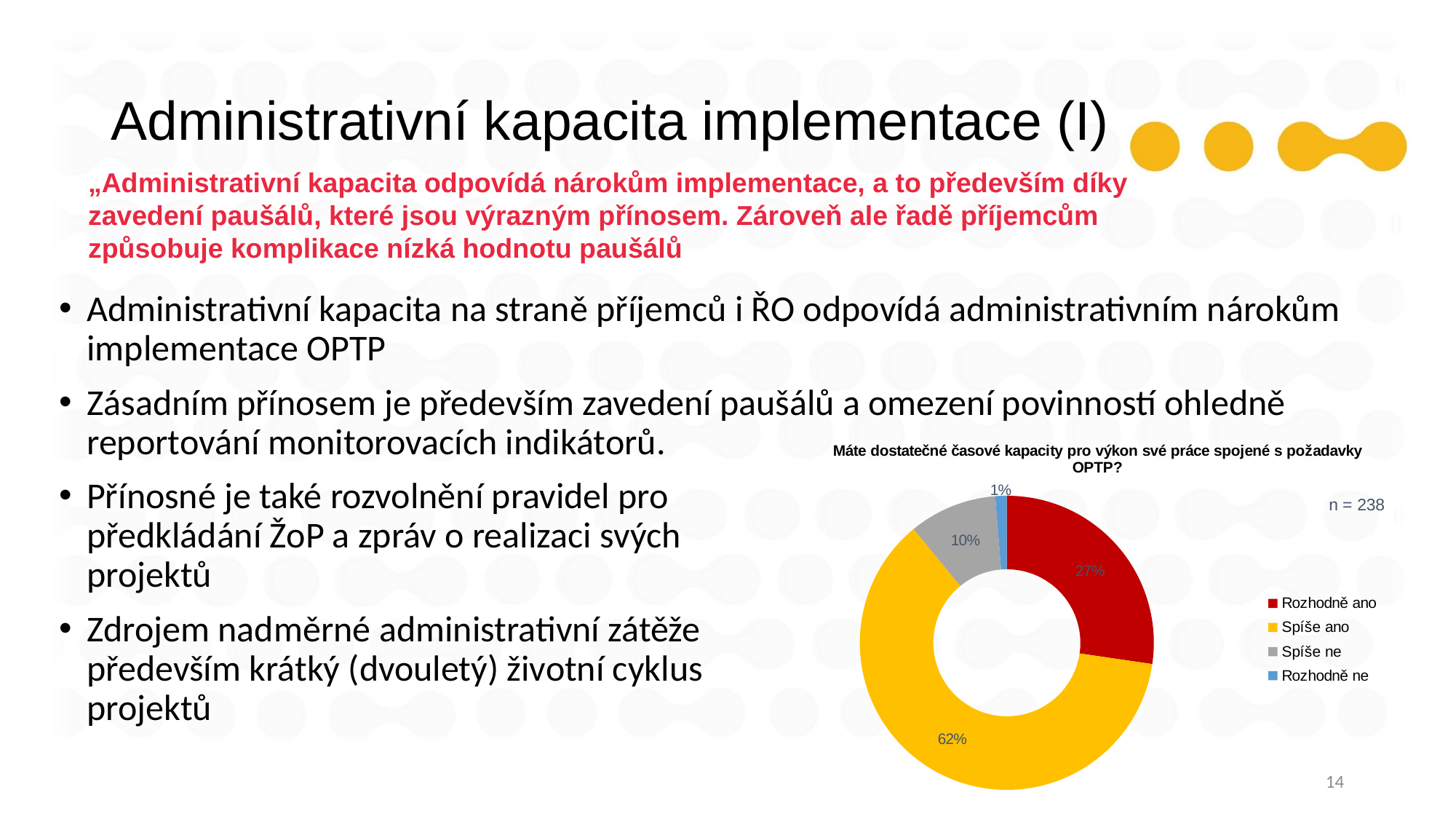

# Administrativní kapacita implementace (I)
„Administrativní kapacita odpovídá nárokům implementace, a to především díky zavedení paušálů, které jsou výrazným přínosem. Zároveň ale řadě příjemcům způsobuje komplikace nízká hodnotu paušálů

Administrativní kapacita na straně příjemců i ŘO odpovídá administrativním nárokům implementace OPTP
Zásadním přínosem je především zavedení paušálů a omezení povinností ohledně reportování monitorovacích indikátorů.
Přínosné je také rozvolnění pravidel pro
předkládání ŽoP a zpráv o realizaci svých
projektů
Zdrojem nadměrné administrativní zátěže
především krátký (dvouletý) životní cyklus
projektů

### Chart: Máte dostatečné časové kapacity pro výkon své práce spojené s požadavky OPTP?

| Category |  |
|---|---|
| Rozhodně ano | 65.0 |
| Spíše ano | 147.0 |
| Spíše ne | 23.0 |
| Rozhodně ne | 3.0 |
14